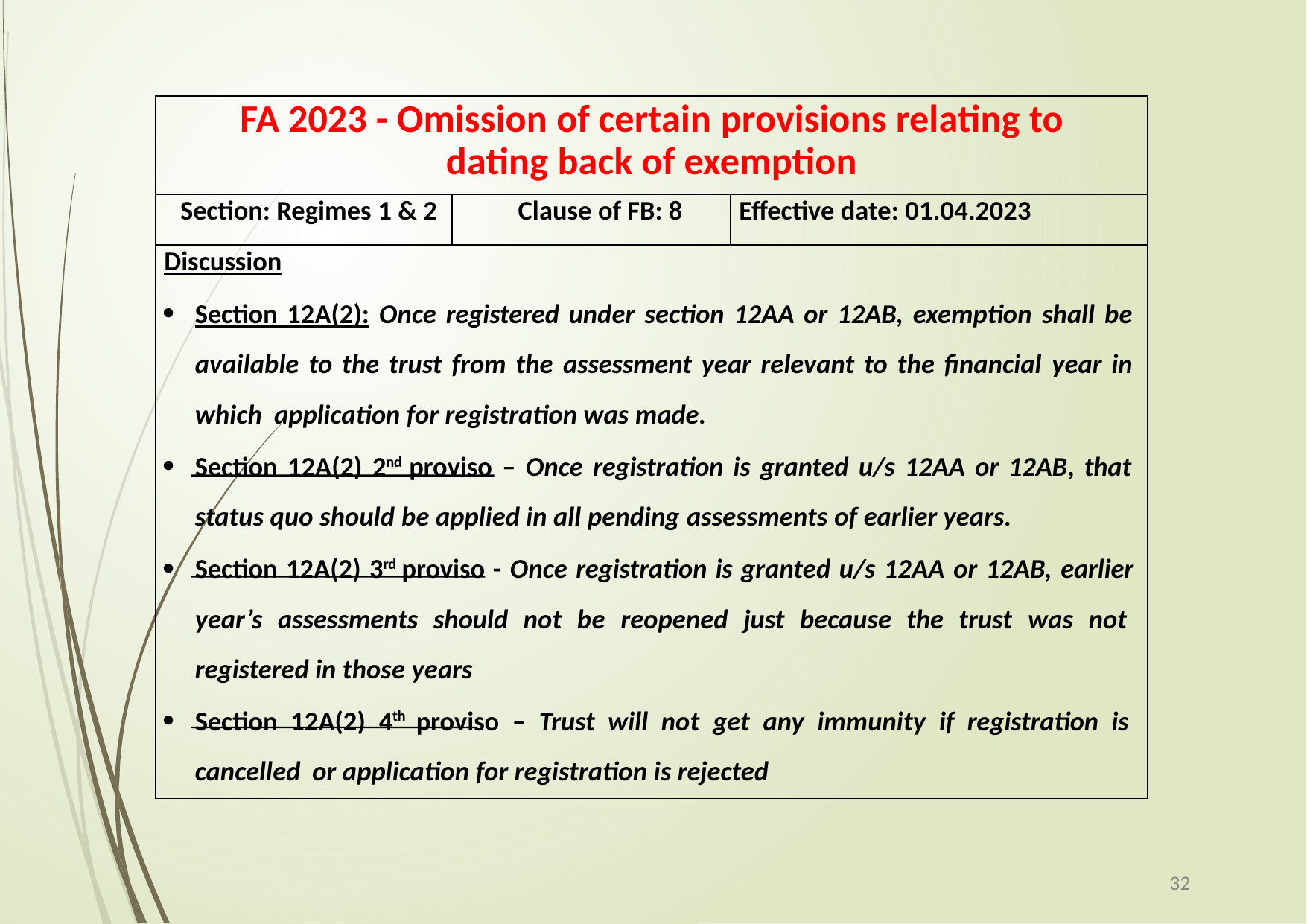

| FA 2023 - Omission of certain provisions relating to dating back of exemption |  |  |
| --- | --- | --- |
| Section: Regimes 1 & 2 | Clause of FB: 8 | Effective date: 01.04.2023 |
| Discussion Section 12A(2): Once registered under section 12AA or 12AB, exemption shall be available to the trust from the assessment year relevant to the financial year in which application for registration was made. Section 12A(2) 2nd proviso – Once registration is granted u/s 12AA or 12AB, that status quo should be applied in all pending assessments of earlier years. Section 12A(2) 3rd proviso - Once registration is granted u/s 12AA or 12AB, earlier year’s assessments should not be reopened just because the trust was not registered in those years Section 12A(2) 4th proviso – Trust will not get any immunity if registration is cancelled or application for registration is rejected |  |  |

32